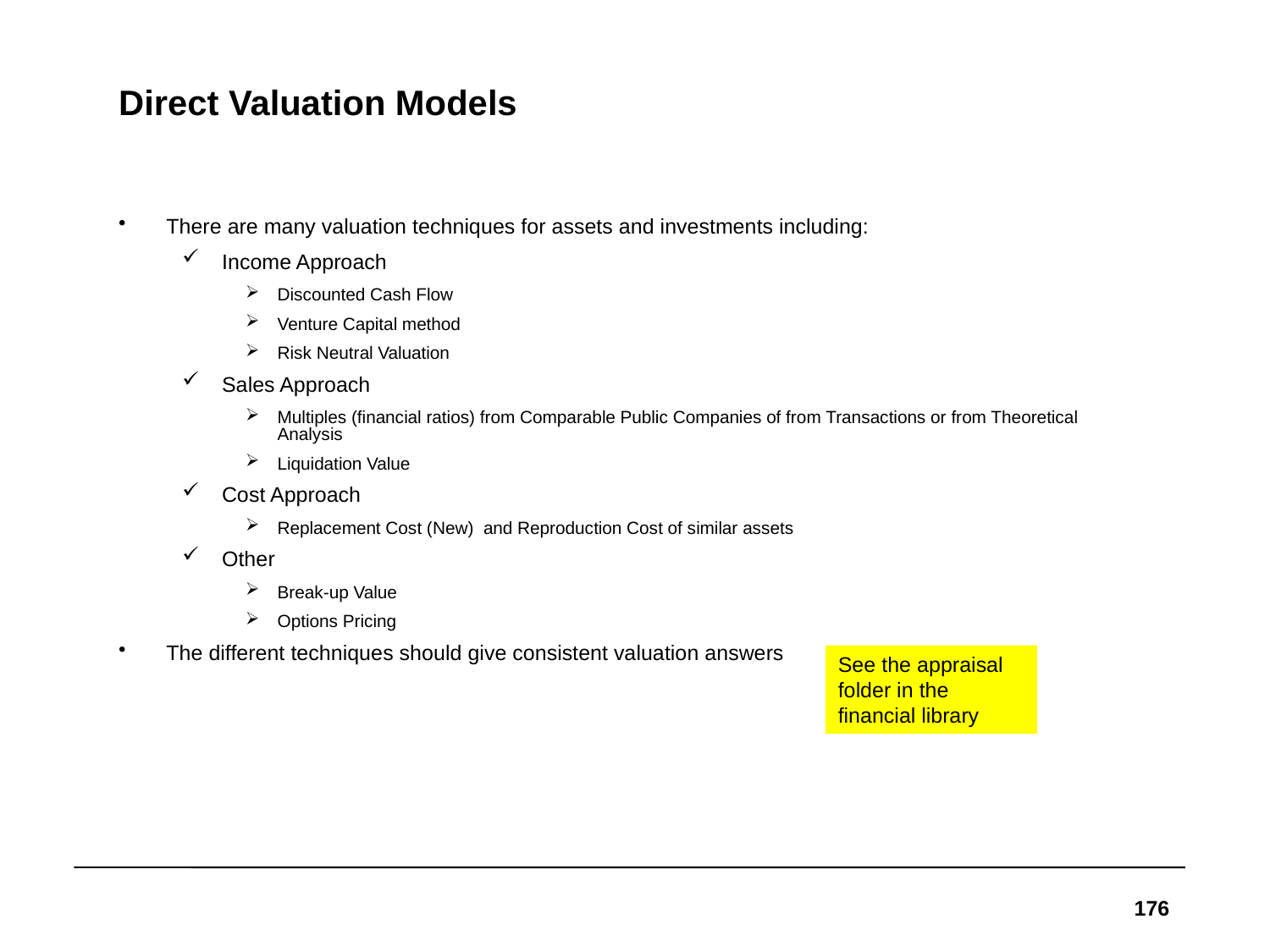

# Direct Valuation Models
There are many valuation techniques for assets and investments including:
Income Approach
Discounted Cash Flow
Venture Capital method
Risk Neutral Valuation
Sales Approach
Multiples (financial ratios) from Comparable Public Companies of from Transactions or from Theoretical Analysis
Liquidation Value
Cost Approach
Replacement Cost (New)  and Reproduction Cost of similar assets
Other
Break-up Value
Options Pricing
The different techniques should give consistent valuation answers
See the appraisal folder in the financial library